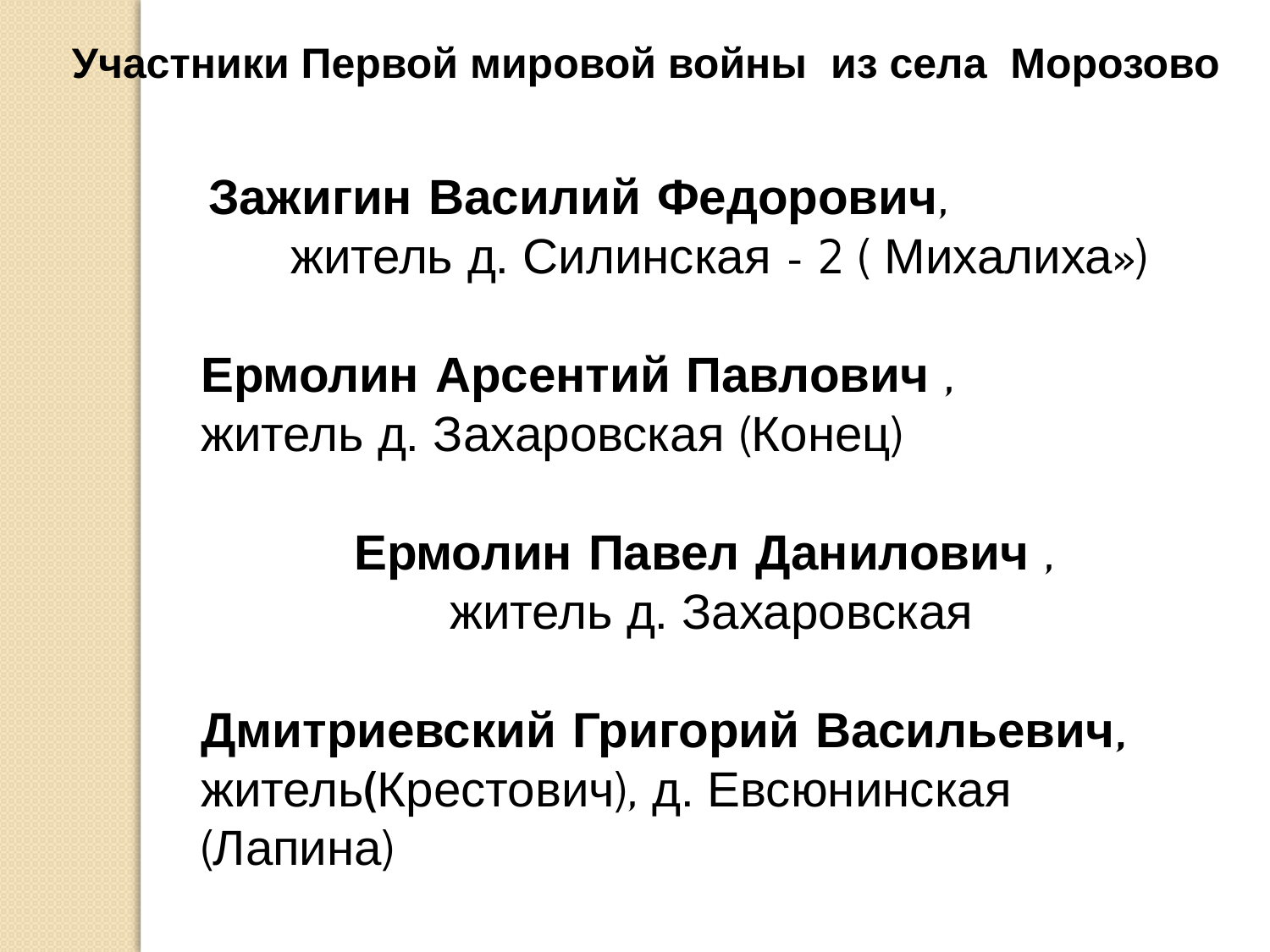

Участники Первой мировой войны  из села  Морозово
Зажигин Василий Федорович,                    житель д. Силинская - 2 ( Михалиха»)

Ермолин Арсентий Павлович ,
житель д. Захаровская (Конец)

Ермолин Павел Данилович ,
 житель д. Захаровская

Дмитриевский Григорий Васильевич, житель(Крестович), д. Евсюнинская  (Лапина)